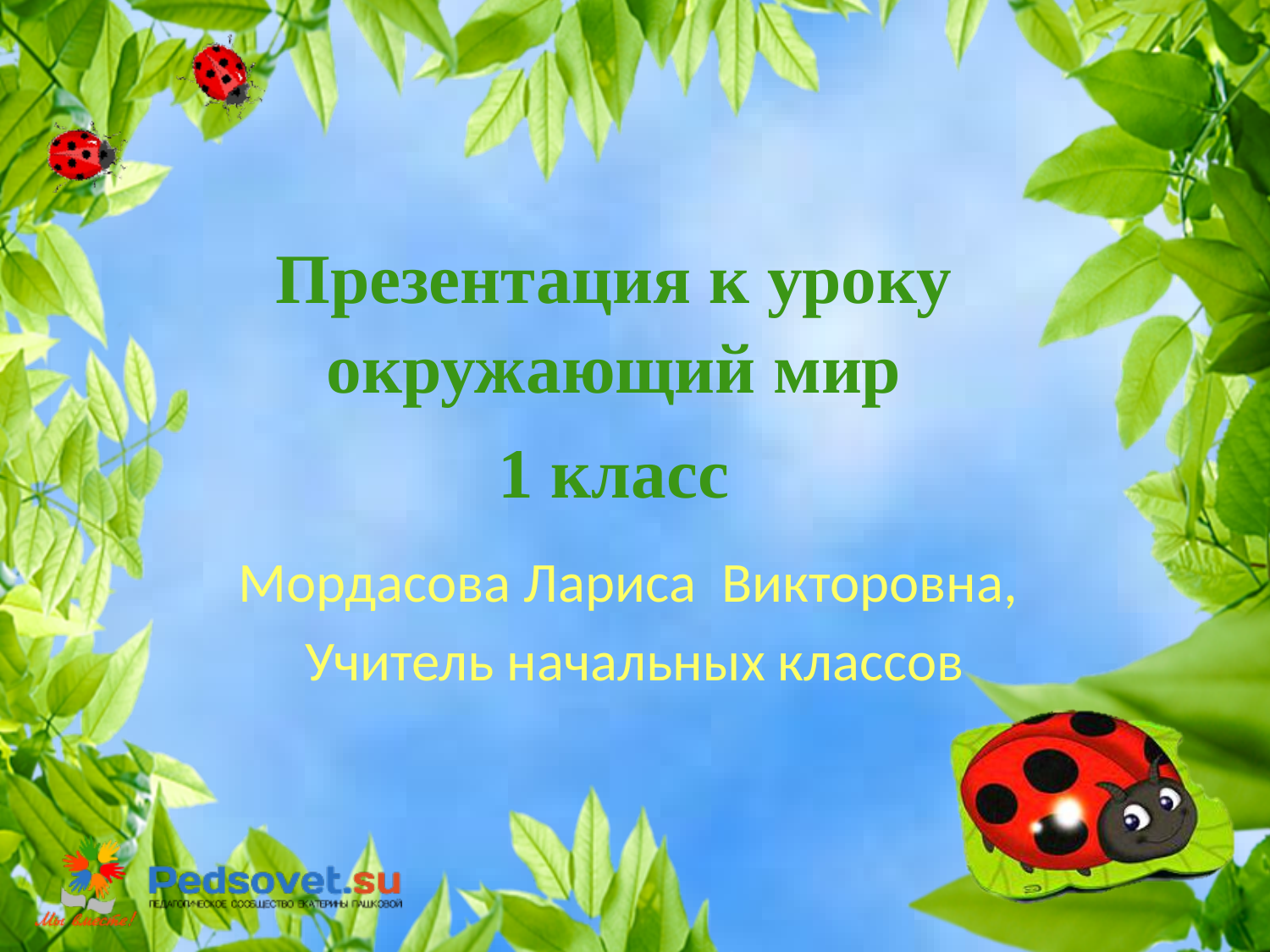

Презентация к уроку окружающий мир
1 класс
Мордасова Лариса  Викторовна,
Учитель начальных классов